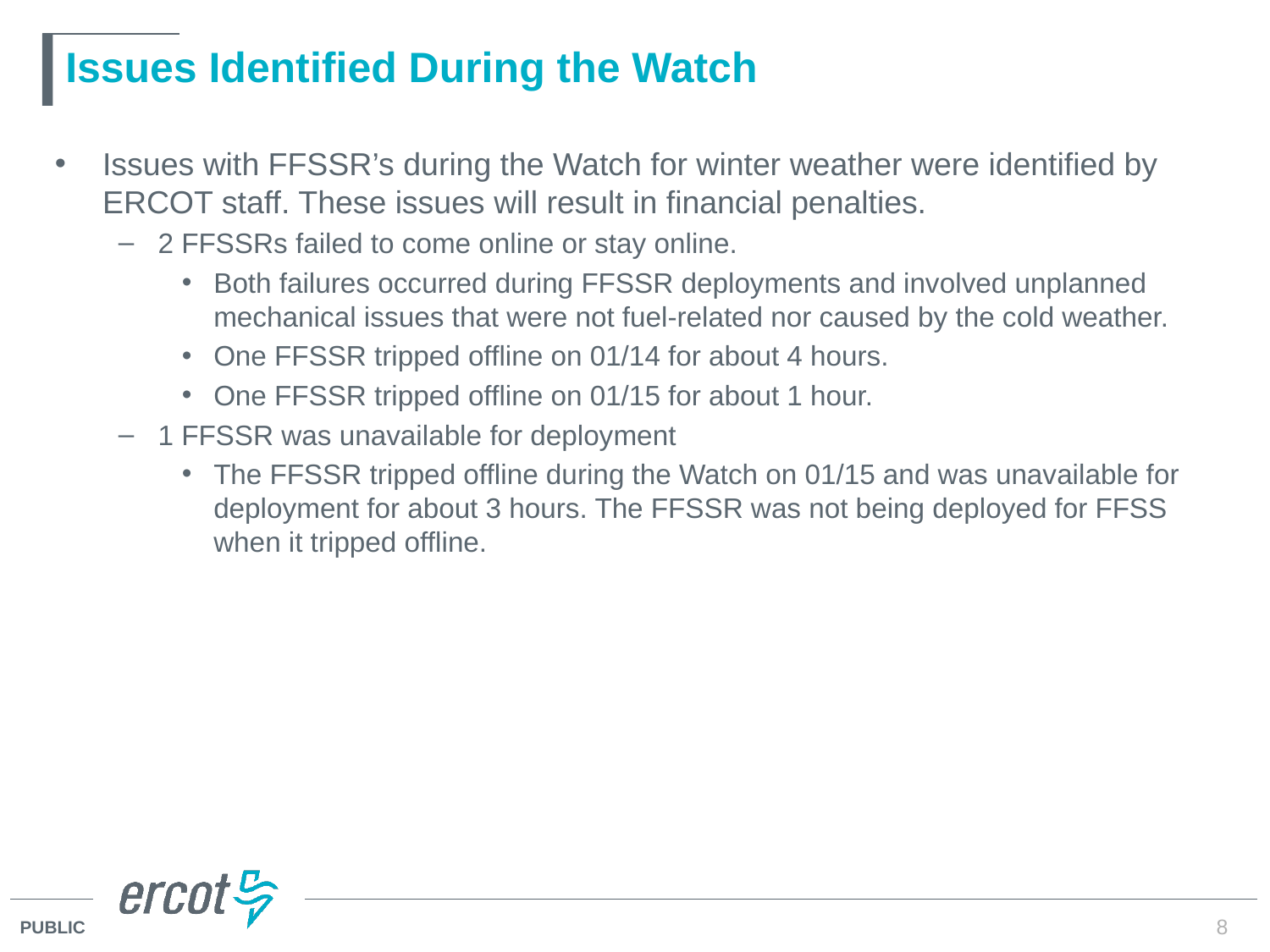

# Issues Identified During the Watch
Issues with FFSSR’s during the Watch for winter weather were identified by ERCOT staff. These issues will result in financial penalties.
2 FFSSRs failed to come online or stay online.
Both failures occurred during FFSSR deployments and involved unplanned mechanical issues that were not fuel-related nor caused by the cold weather.
One FFSSR tripped offline on 01/14 for about 4 hours.
One FFSSR tripped offline on 01/15 for about 1 hour.
1 FFSSR was unavailable for deployment
The FFSSR tripped offline during the Watch on 01/15 and was unavailable for deployment for about 3 hours. The FFSSR was not being deployed for FFSS when it tripped offline.

8